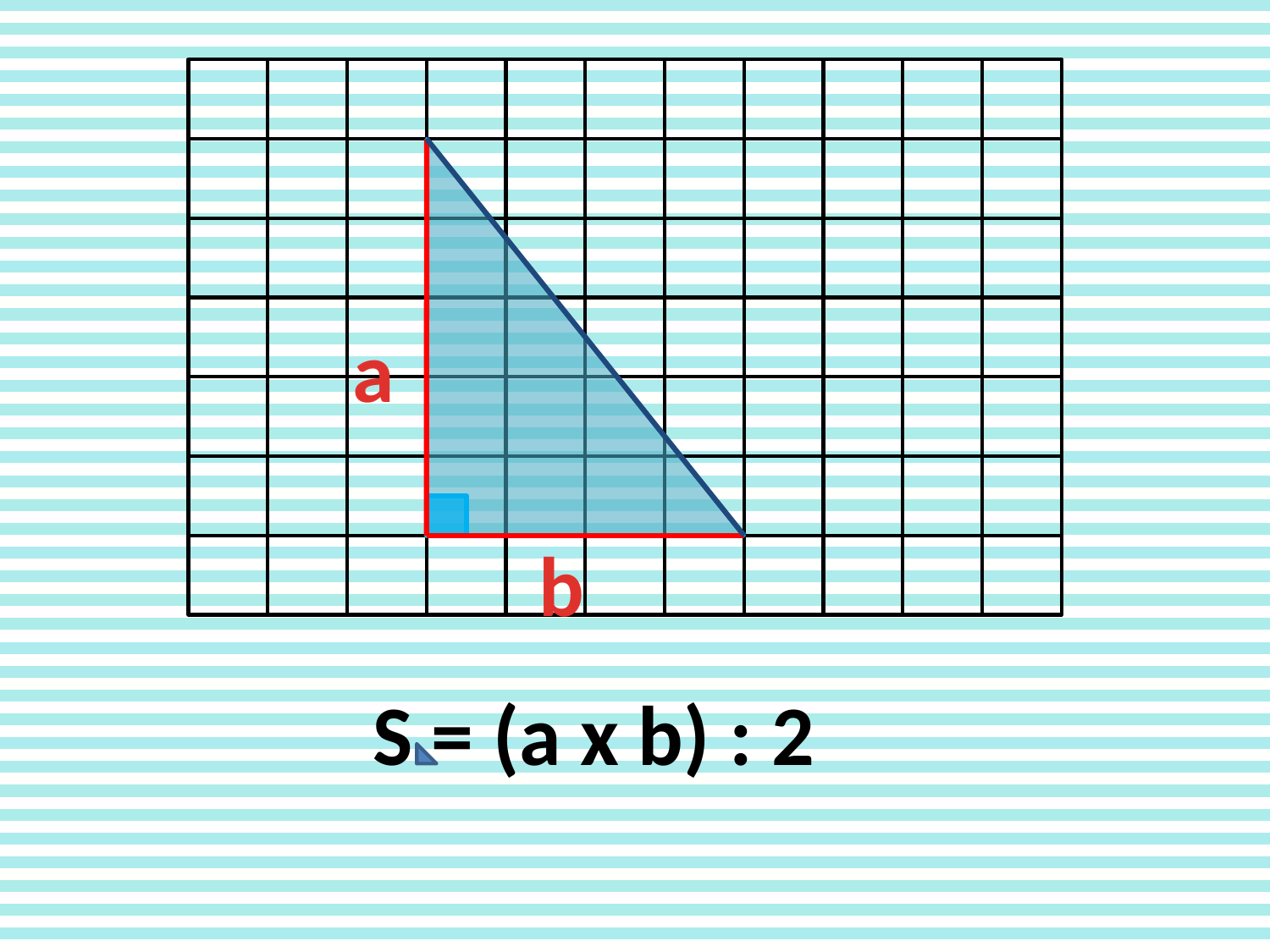

a

b

S = (a х b) : 2